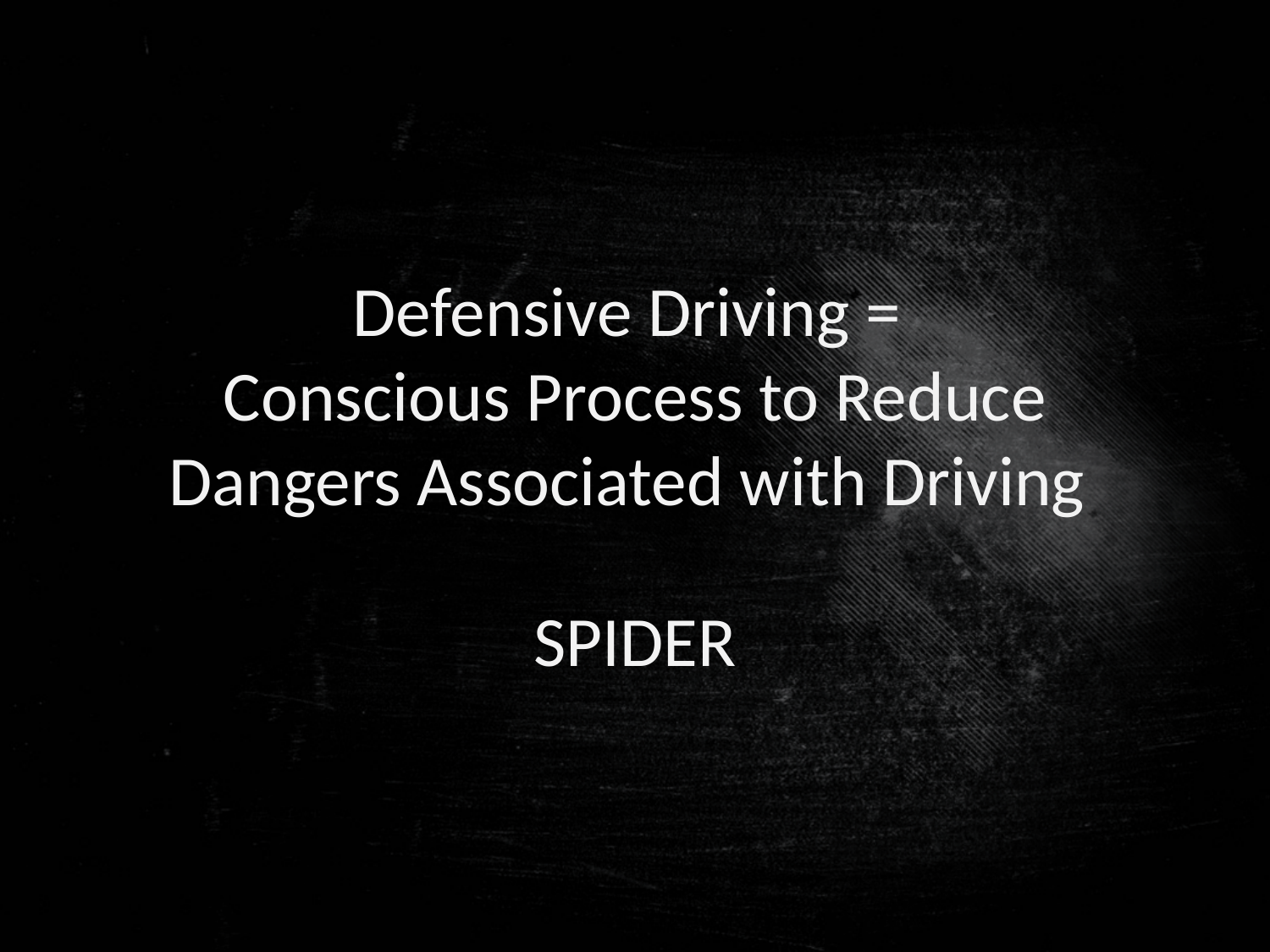

Defensive Driving =
Conscious Process to Reduce Dangers Associated with Driving
SPIDER